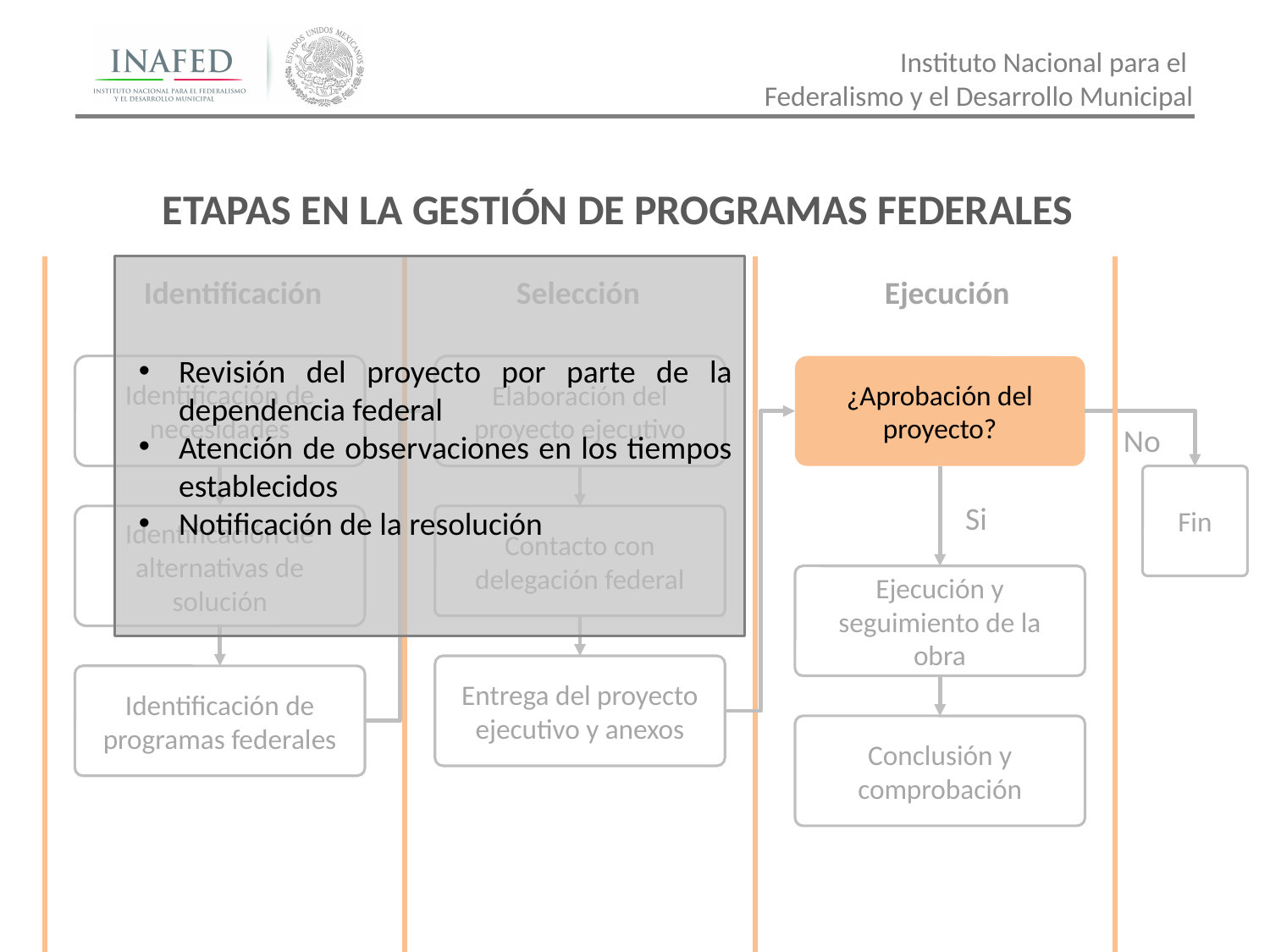

ETAPAS EN LA GESTIÓN DE PROGRAMAS FEDERALES

Revisión del proyecto por parte de la dependencia federal
Atención de observaciones en los tiempos establecidos
Notificación de la resolución
            Identificación                           Selección                                  Ejecución
Identificación de necesidades
Elaboración del proyecto ejecutivo
¿Aprobación del proyecto?
No
Fin
Si
Identificación de alternativas de solución
Contacto con delegación federal
Ejecución y seguimiento de la obra
Entrega del proyecto ejecutivo y anexos
Identificación de programas federales
Conclusión y comprobación